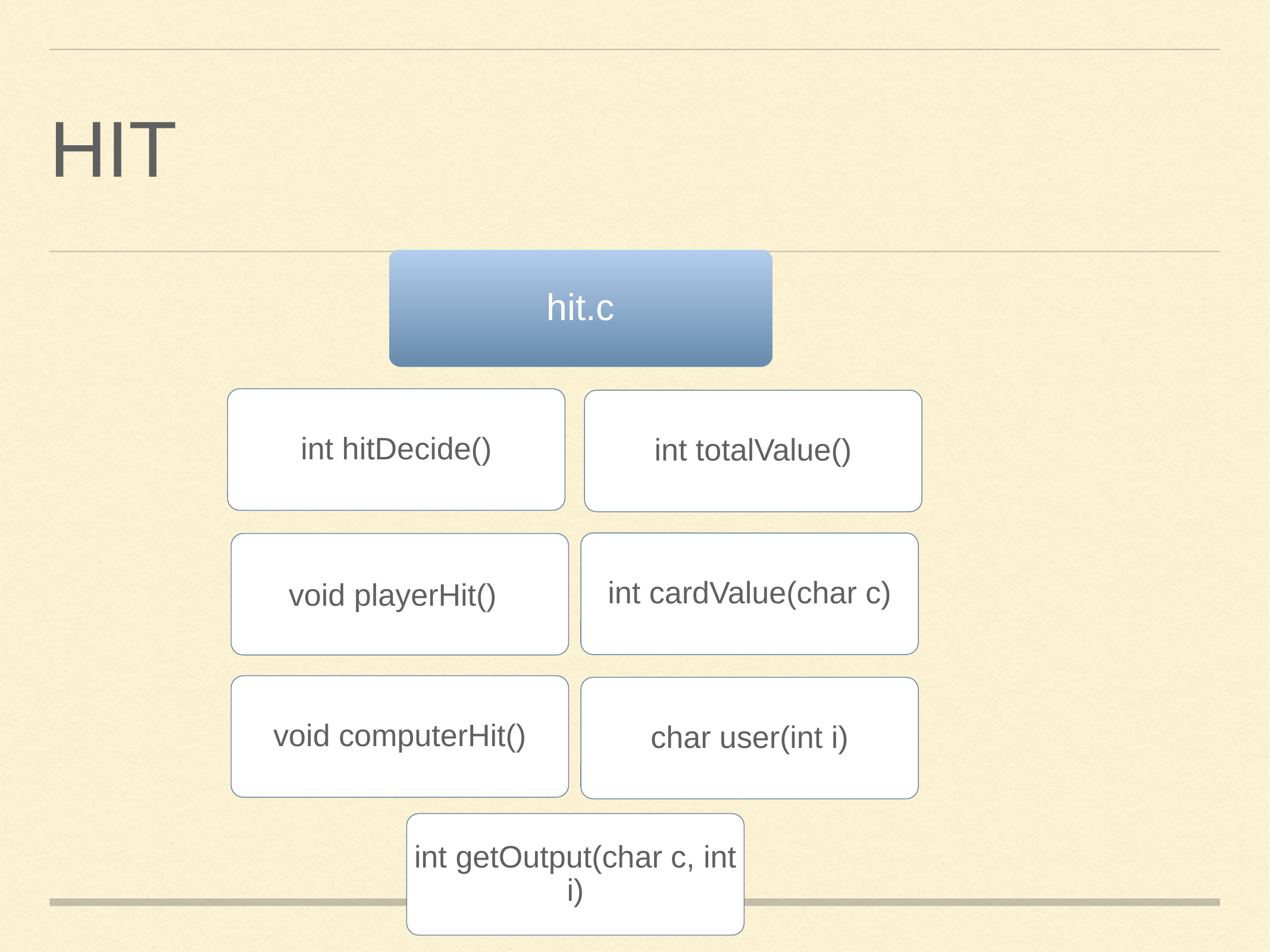

# hit

hit.c

int hitDecide()

int totalValue()

int cardValue(char c)

void playerHit()

void computerHit()

char user(int i)

int getOutput(char c, int i)